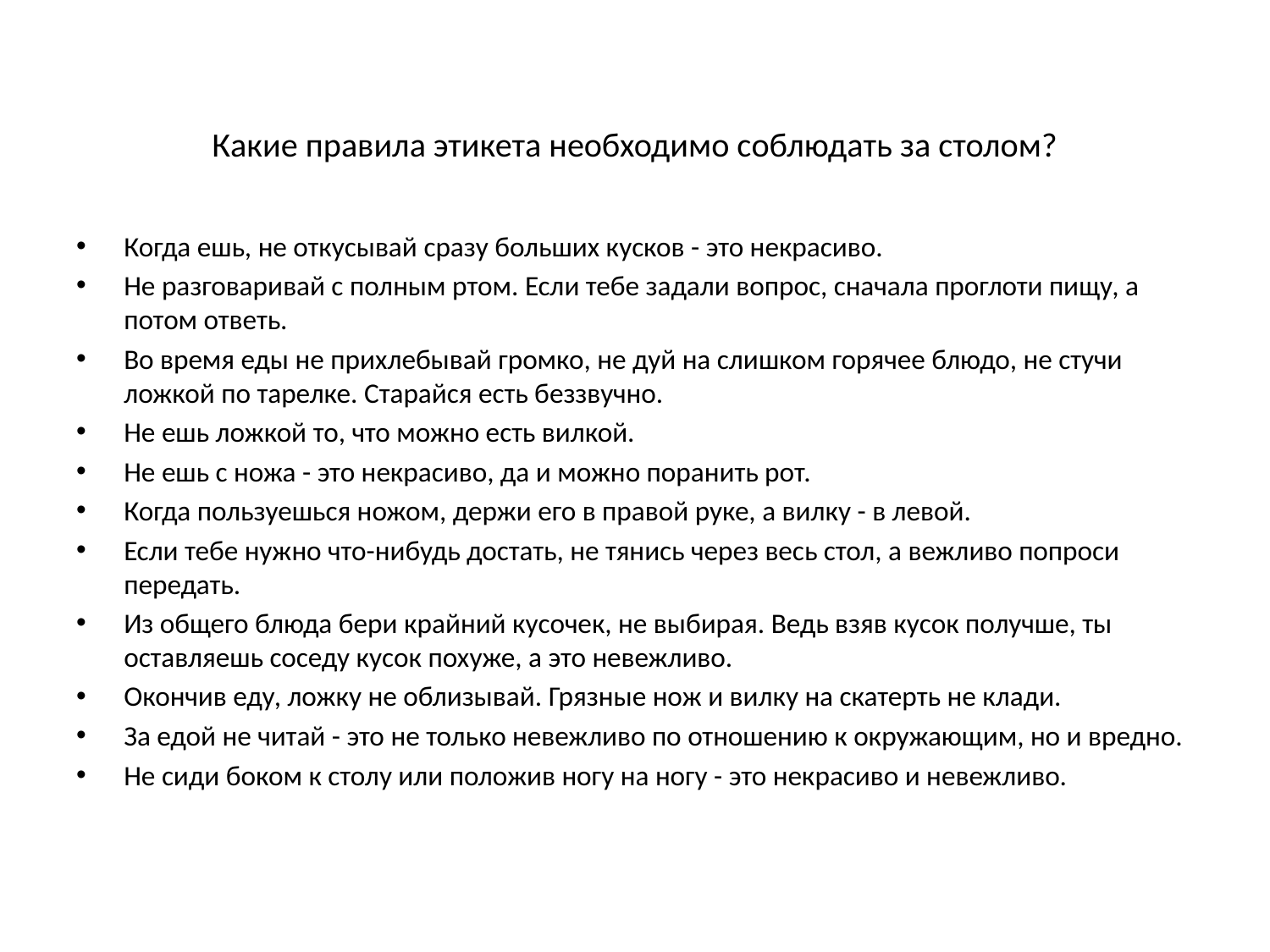

# Какие правила этикета необходимо соблюдать за столом?
Когда ешь, не откусывай сразу больших кусков - это некрасиво.
Не разговаривай с полным ртом. Если тебе задали вопрос, сначала проглоти пищу, а потом ответь.
Во время еды не прихлебывай громко, не дуй на слишком горячее блюдо, не стучи ложкой по тарелке. Старайся есть беззвучно.
Не ешь ложкой то, что можно есть вилкой.
Не ешь с ножа - это некрасиво, да и можно поранить рот.
Когда пользуешься ножом, держи его в правой руке, а вилку - в левой.
Если тебе нужно что-нибудь достать, не тянись через весь стол, а вежливо попроси передать.
Из общего блюда бери крайний кусочек, не выбирая. Ведь взяв кусок получше, ты оставляешь соседу кусок похуже, а это невежливо.
Окончив еду, ложку не облизывай. Грязные нож и вилку на скатерть не клади.
За едой не читай - это не только невежливо по отношению к окружающим, но и вредно.
Не сиди боком к столу или положив ногу на ногу - это некрасиво и невежливо.